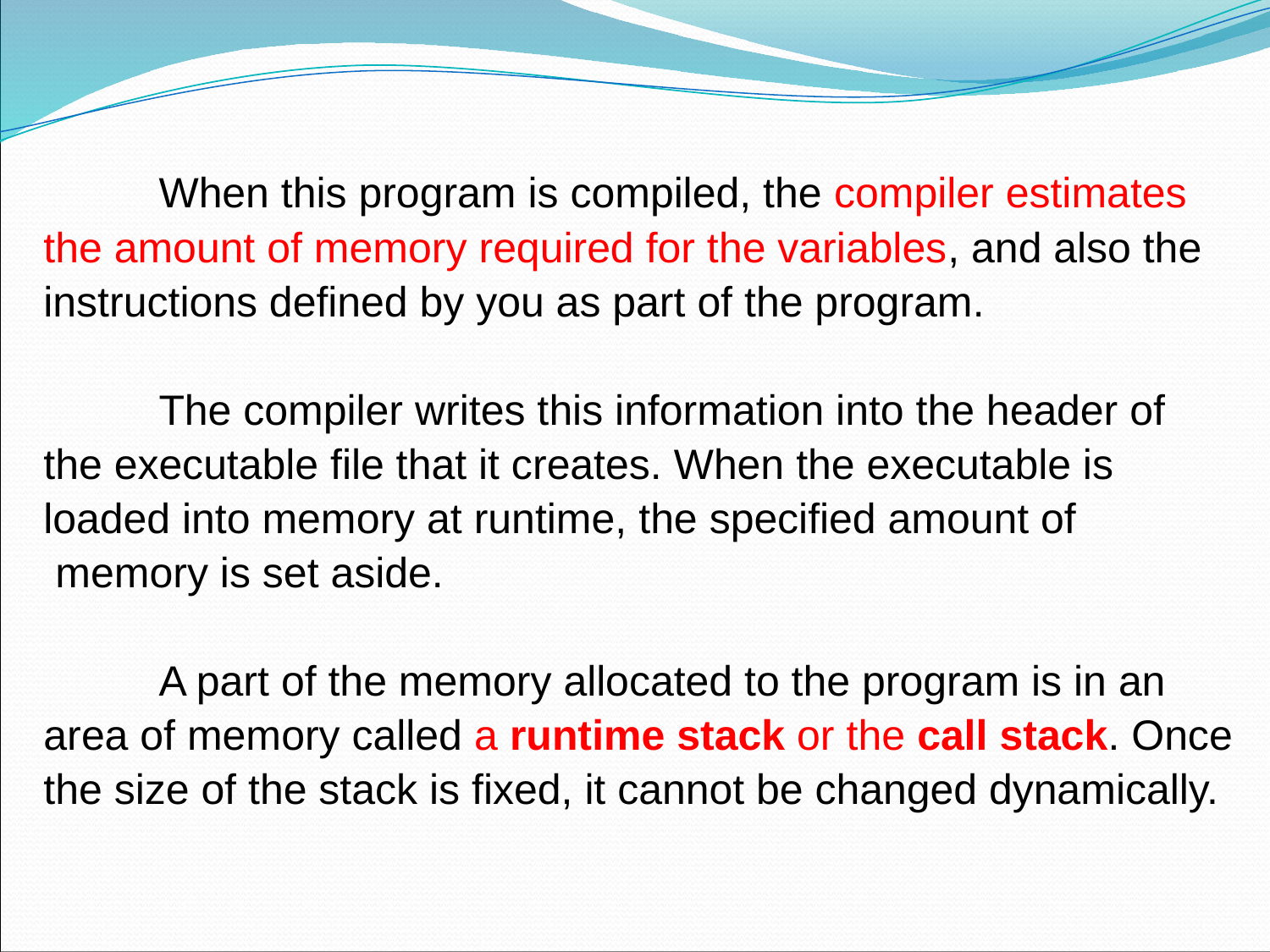

#

	When this program is compiled, the compiler estimates
 the amount of memory required for the variables, and also the
 instructions defined by you as part of the program.

	The compiler writes this information into the header of
 the executable file that it creates. When the executable is
 loaded into memory at runtime, the specified amount of
  memory is set aside.

	A part of the memory allocated to the program is in an
 area of memory called a runtime stack or the call stack. Once
 the size of the stack is fixed, it cannot be changed dynamically.